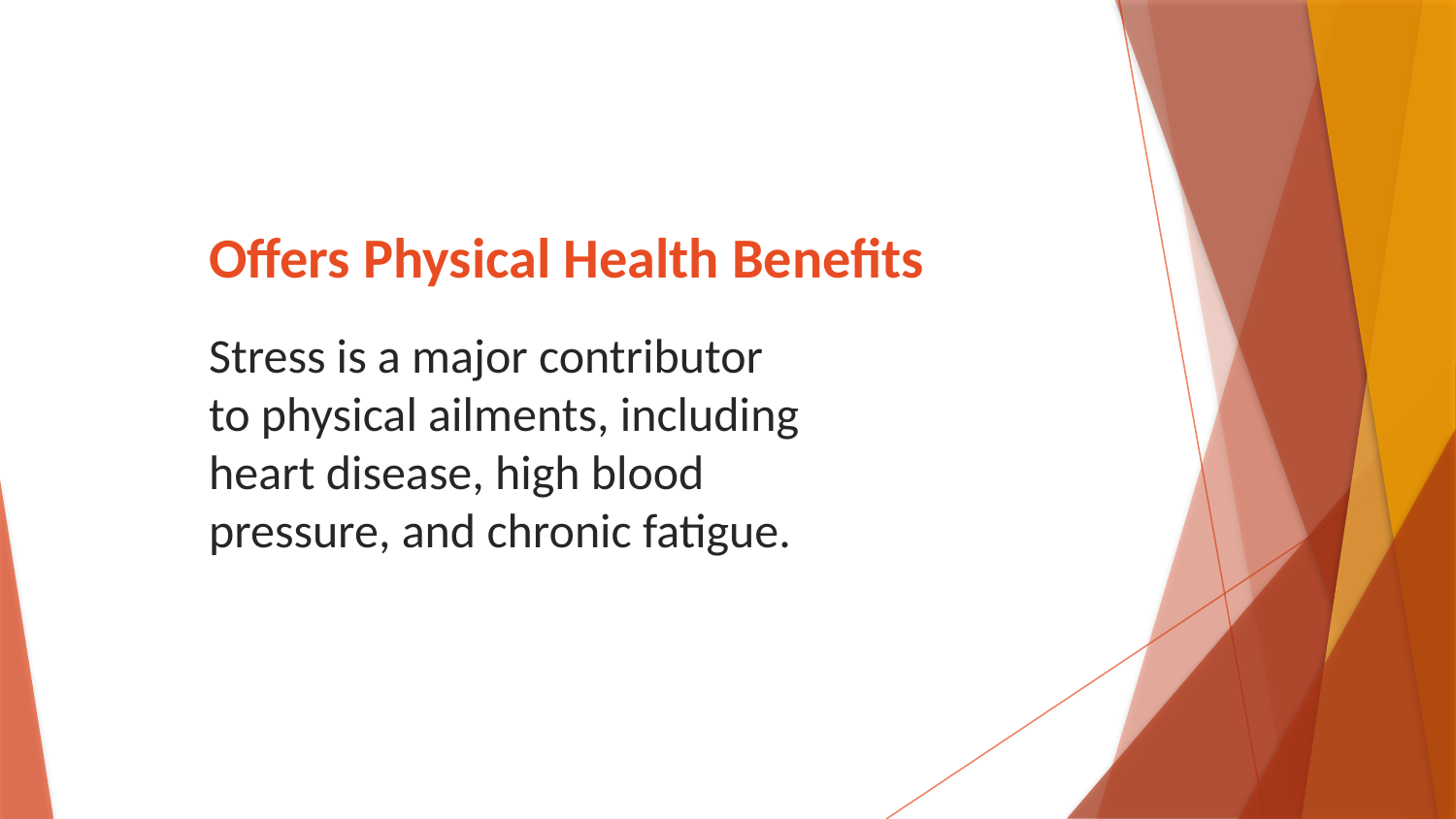

# Offers Physical Health Benefits
Stress is a major contributor to physical ailments, including heart disease, high blood pressure, and chronic fatigue.